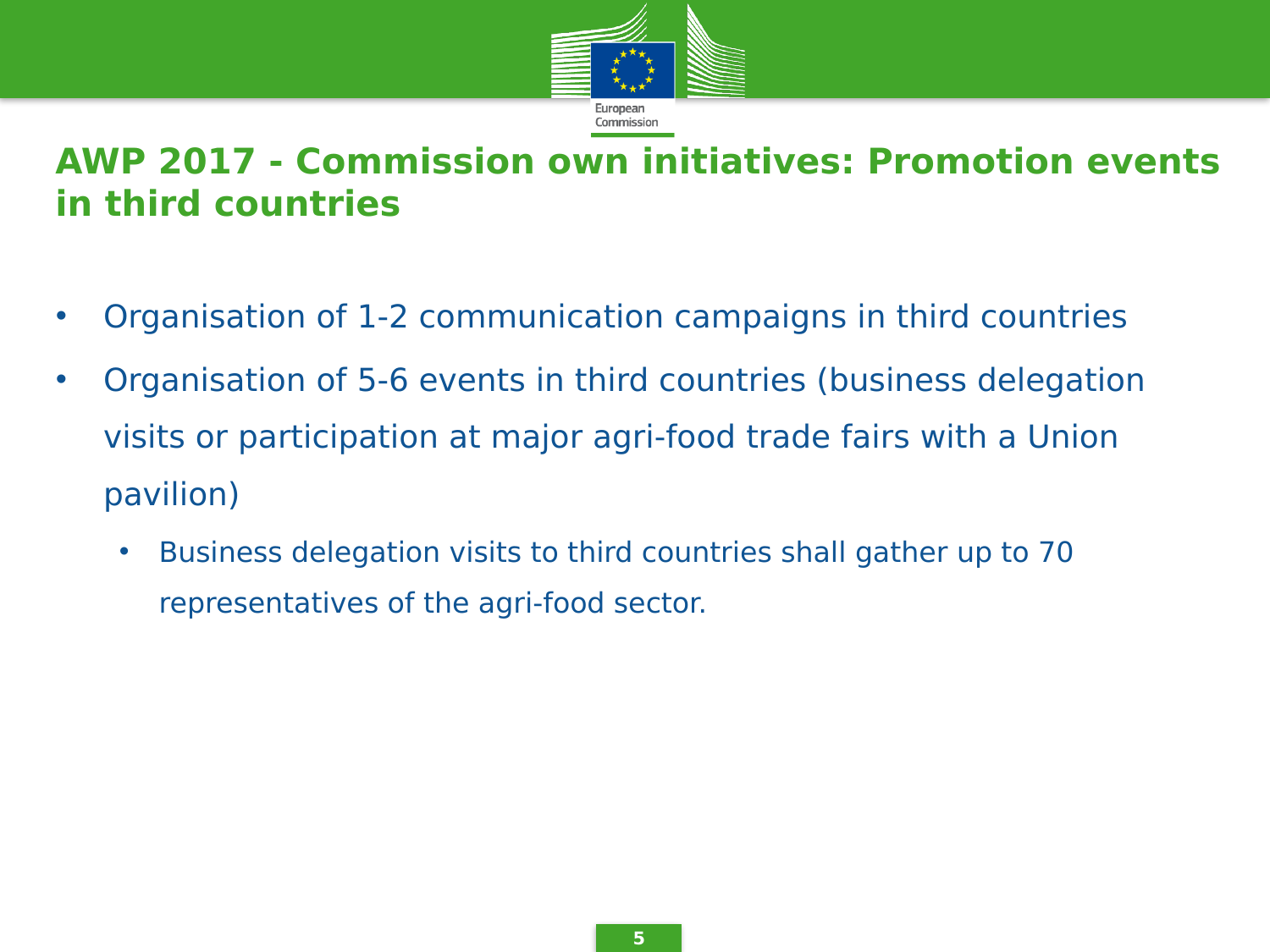

# AWP 2017 - Commission own initiatives: Promotion events in third countries

Organisation of 1-2 communication campaigns in third countries
Organisation of 5-6 events in third countries (business delegation visits or participation at major agri-food trade fairs with a Union pavilion)
Business delegation visits to third countries shall gather up to 70 representatives of the agri-food sector.
5